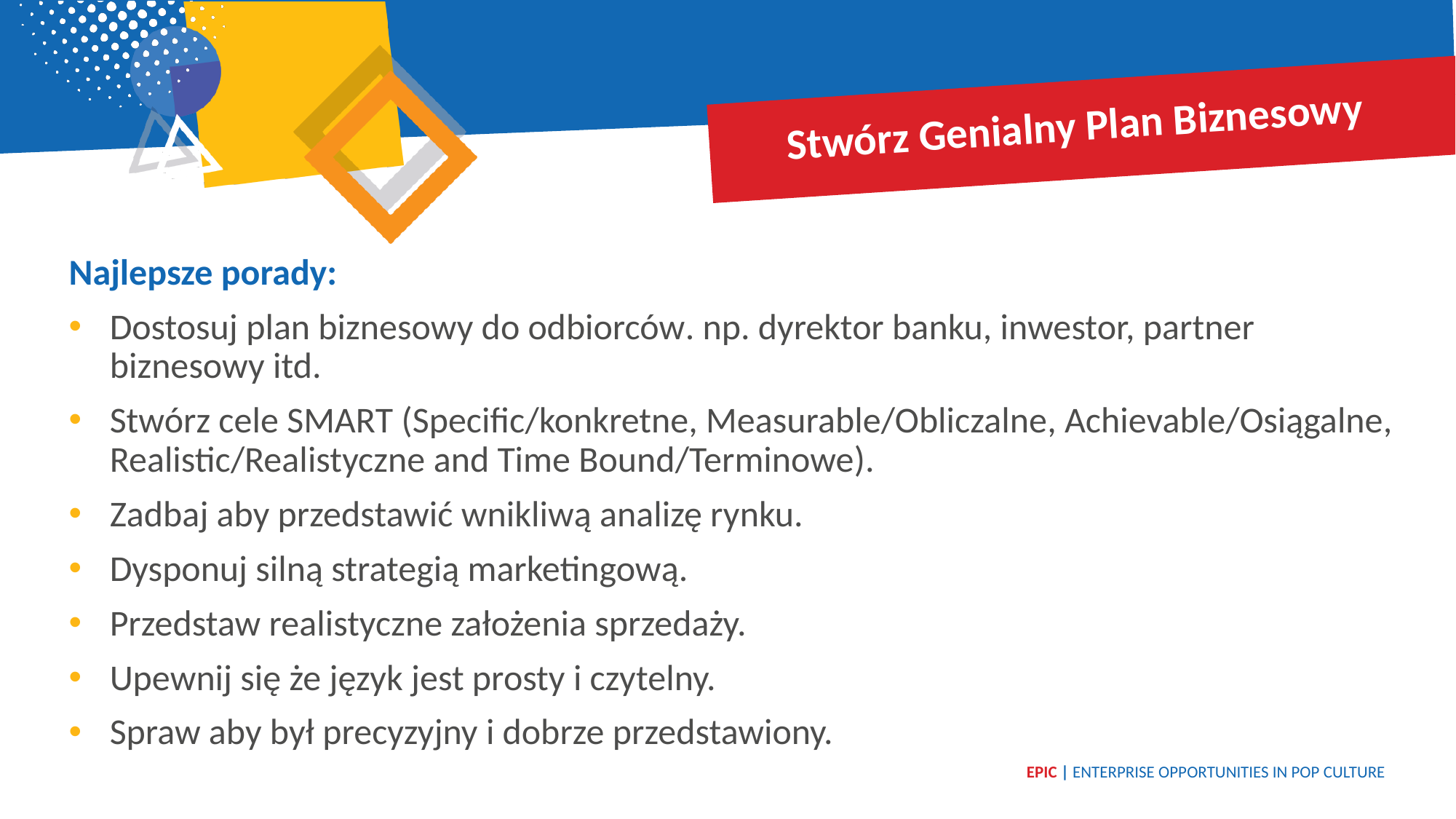

Stwórz Genialny Plan Biznesowy
Najlepsze porady:
Dostosuj plan biznesowy do odbiorców. np. dyrektor banku, inwestor, partner biznesowy itd.
Stwórz cele SMART (Specific/konkretne, Measurable/Obliczalne, Achievable/Osiągalne, Realistic/Realistyczne and Time Bound/Terminowe).
Zadbaj aby przedstawić wnikliwą analizę rynku.
Dysponuj silną strategią marketingową.
Przedstaw realistyczne założenia sprzedaży.
Upewnij się że język jest prosty i czytelny.
Spraw aby był precyzyjny i dobrze przedstawiony.